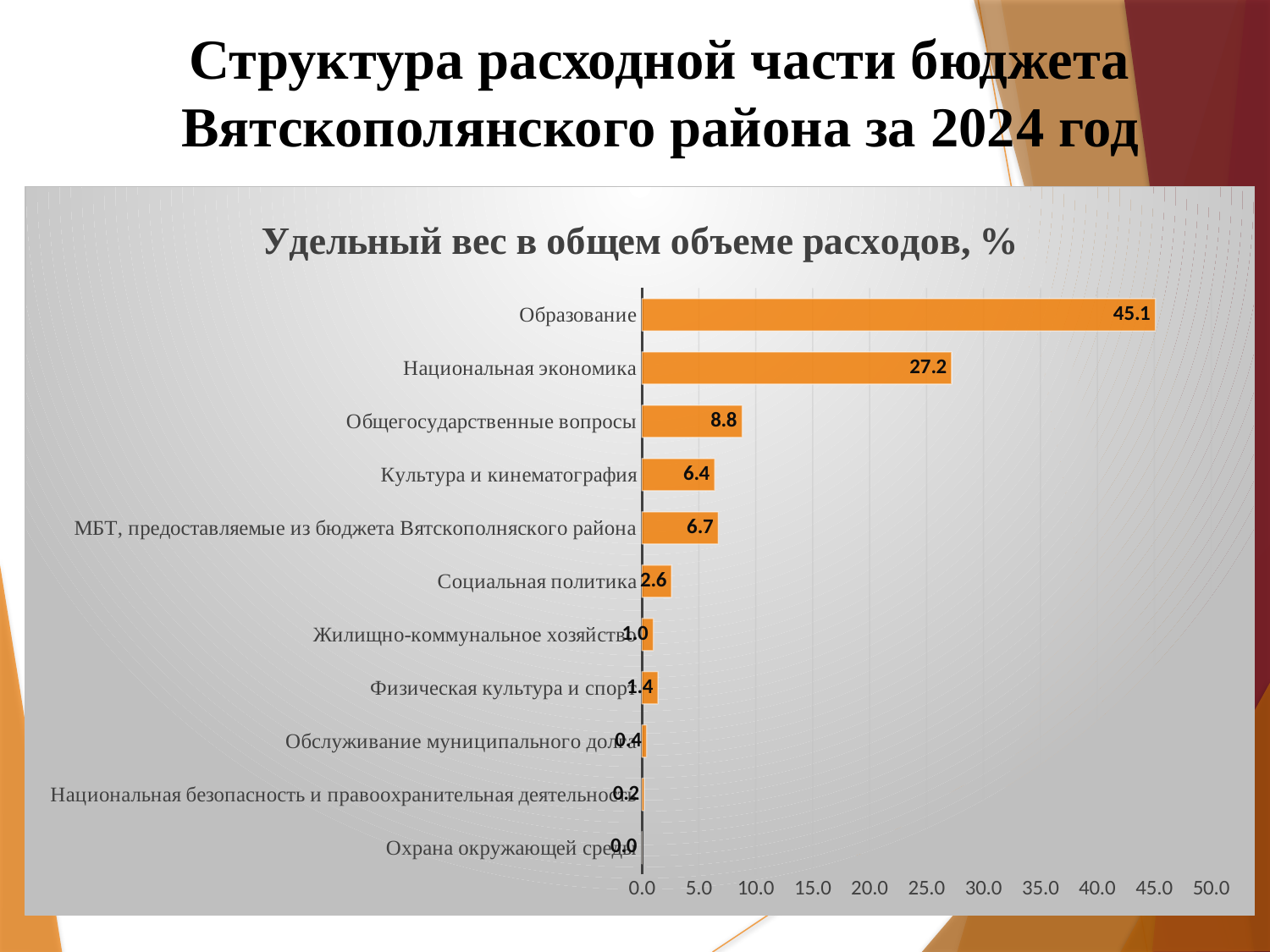

# Структура расходной части бюджета Вятскополянского района за 2024 год

### Chart: Удельный вес в общем объеме расходов, %

| Category | Удельный вес в общем объеме расходов |
|---|---|
| Охрана окружающей среды | 0.0 |
| Национальная безопасность и правоохранительная деятельность | 0.2 |
| Обслуживание муниципального долга | 0.4 |
| Физическая культура и спорт | 1.4 |
| Жилищно-коммунальное хозяйство | 1.0 |
| Социальная политика | 2.6 |
| МБТ, предоставляемые из бюджета Вятскополняского района | 6.7 |
| Культура и кинематография | 6.4 |
| Общегосударственные вопросы | 8.8 |
| Национальная экономика | 27.2 |
| Образование | 45.1 |
14